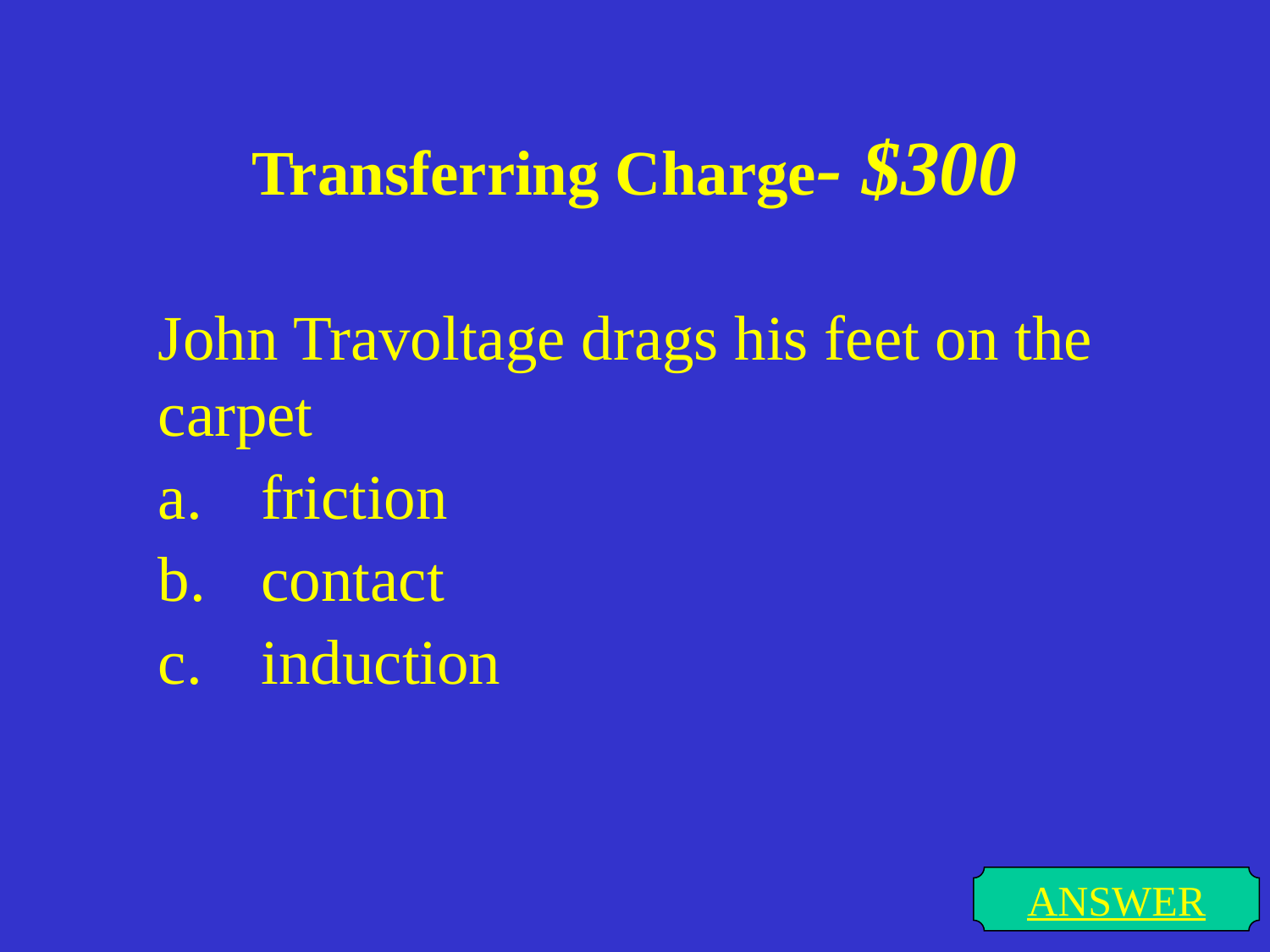

# Transferring Charge- $300
John Travoltage drags his feet on the carpet
friction
contact
induction

ANSWER